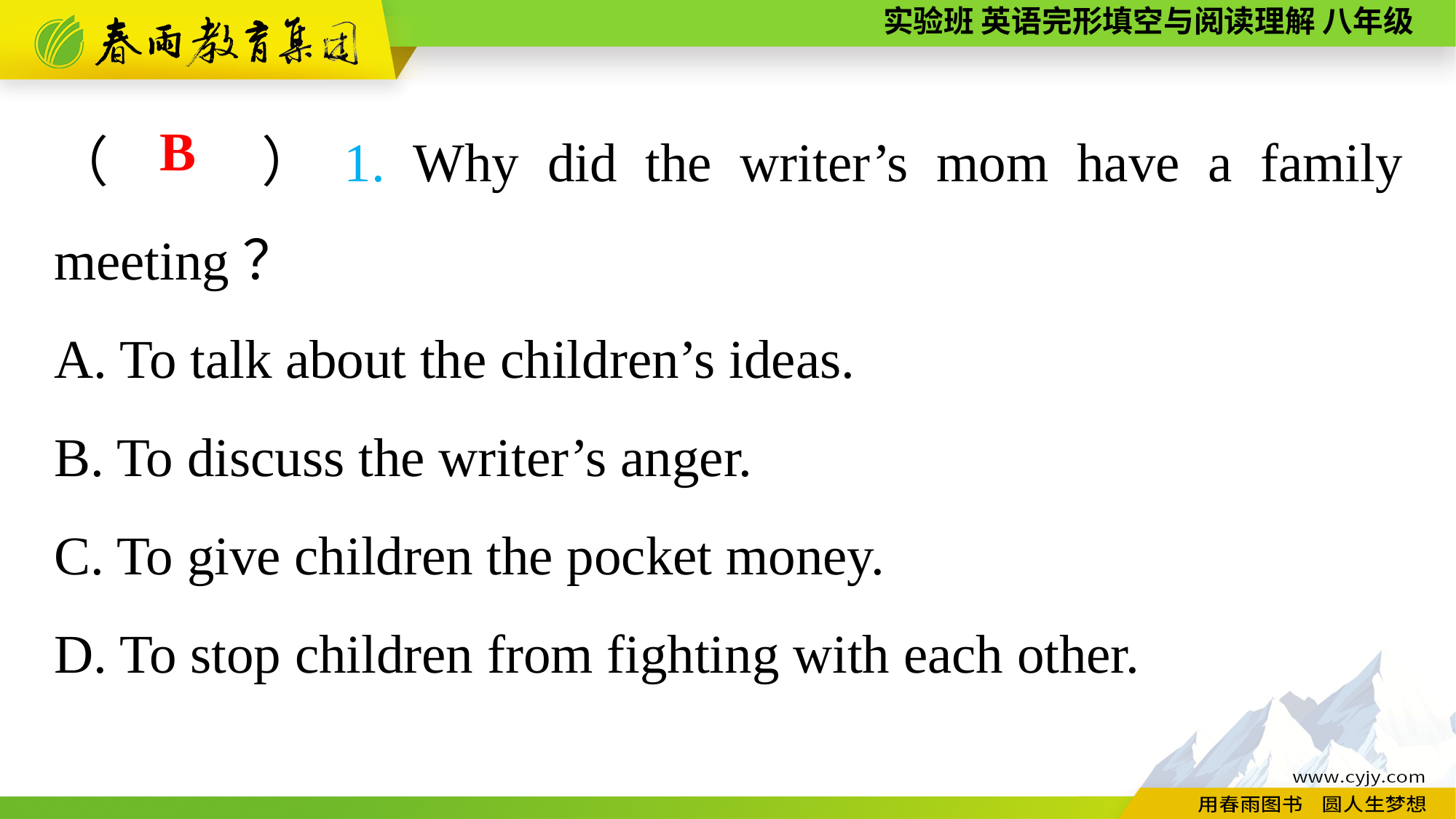

（　　）1. Why did the writer’s mom have a family meeting？
A. To talk about the children’s ideas.
B. To discuss the writer’s anger.
C. To give children the pocket money.
D. To stop children from fighting with each other.
B